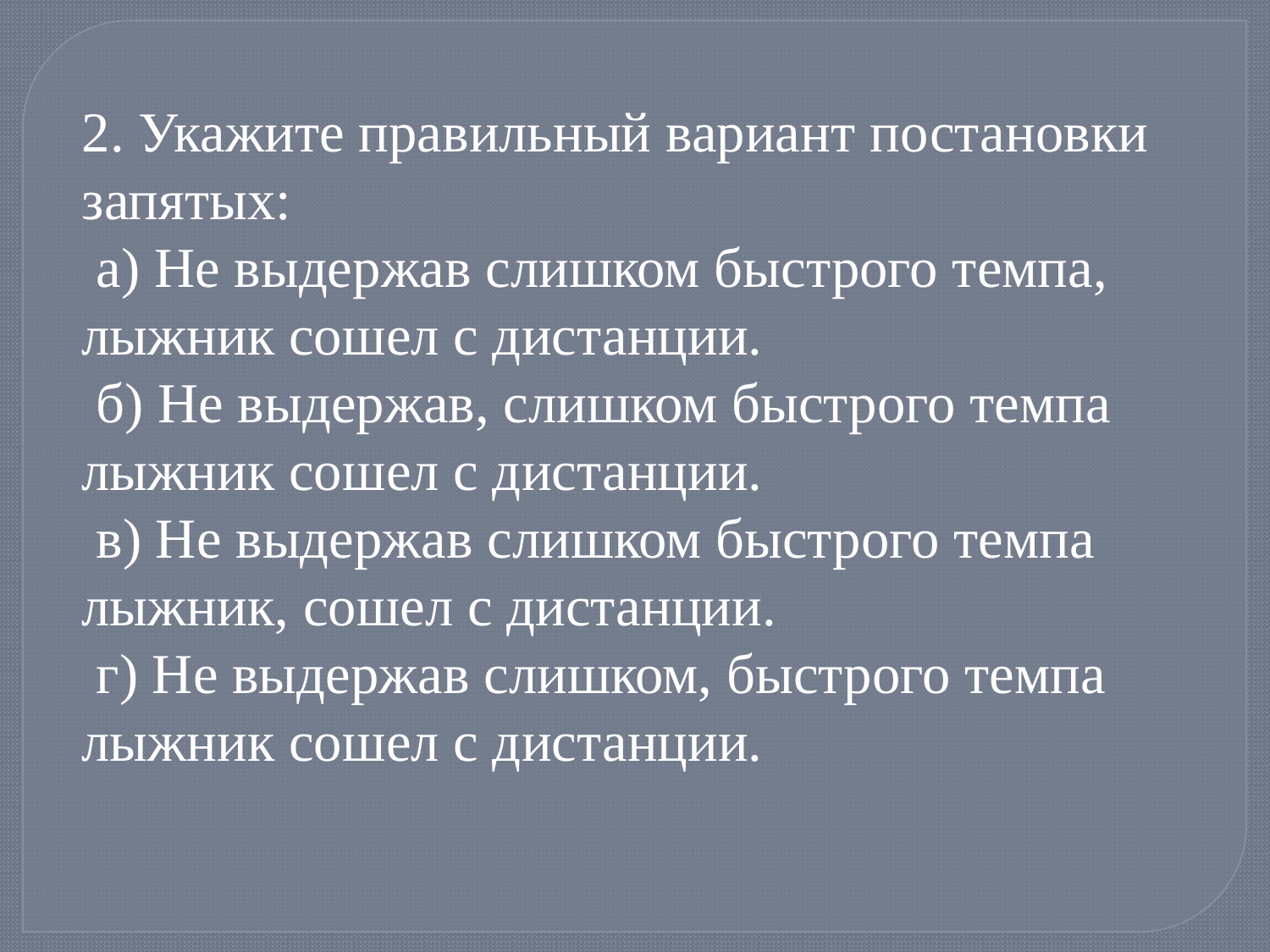

2. Укажите правильный вариант постановки запятых:
 а) Не выдержав слишком быстрого темпа, лыжник сошел с дистанции.
 б) Не выдержав, слишком быстрого темпа лыжник сошел с дистанции.
 в) Не выдержав слишком быстрого темпа лыжник, сошел с дистанции.
 г) Не выдержав слишком, быстрого темпа лыжник сошел с дистанции.